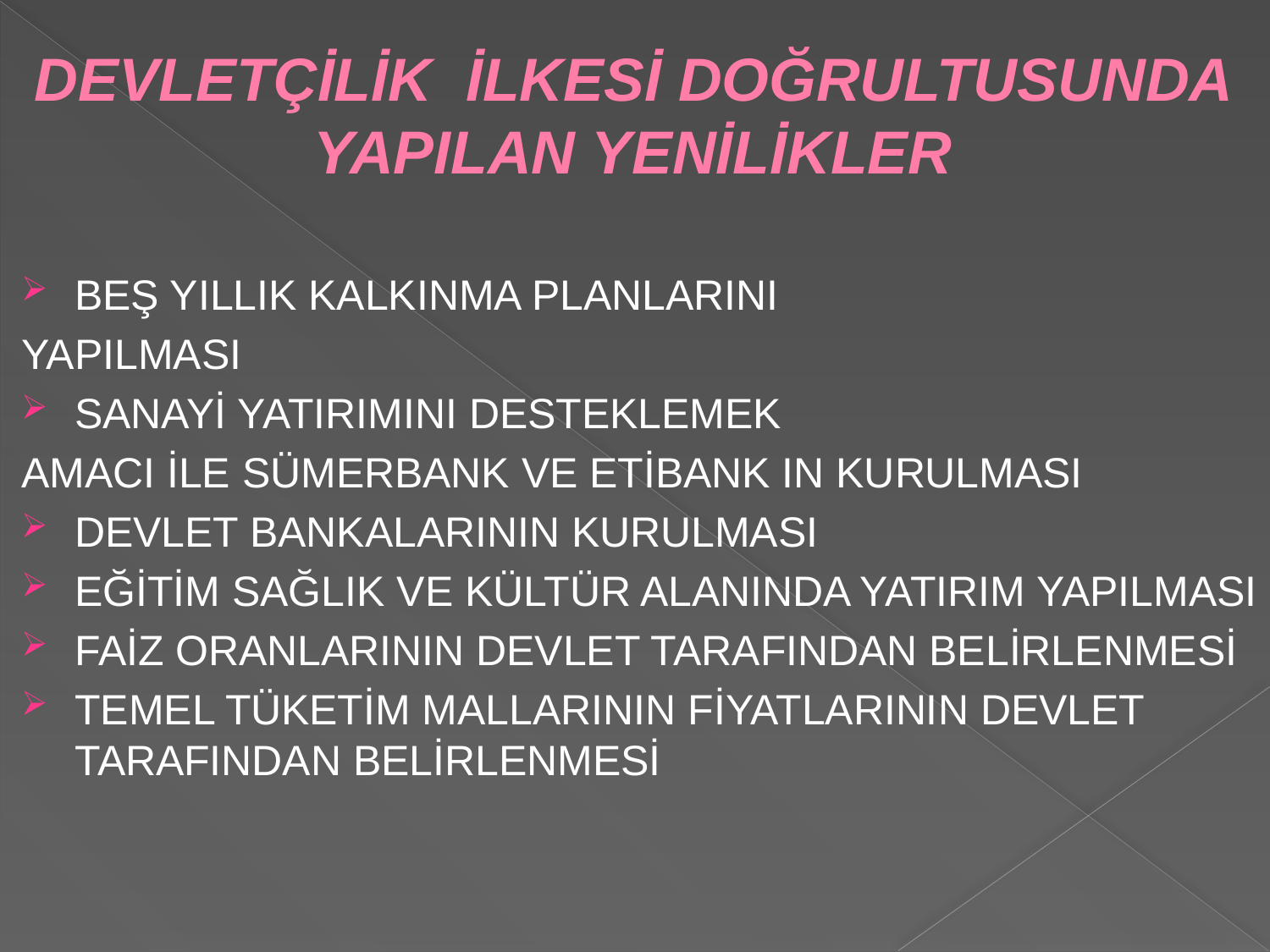

# DEVLETÇİLİK  İLKESİ DOĞRULTUSUNDA YAPILAN YENİLİKLER
BEŞ YILLIK KALKINMA PLANLARINI
YAPILMASI
SANAYİ YATIRIMINI DESTEKLEMEK
AMACI İLE SÜMERBANK VE ETİBANK IN KURULMASI
DEVLET BANKALARININ KURULMASI
EĞİTİM SAĞLIK VE KÜLTÜR ALANINDA YATIRIM YAPILMASI
FAİZ ORANLARININ DEVLET TARAFINDAN BELİRLENMESİ
TEMEL TÜKETİM MALLARININ FİYATLARININ DEVLET TARAFINDAN BELİRLENMESİ